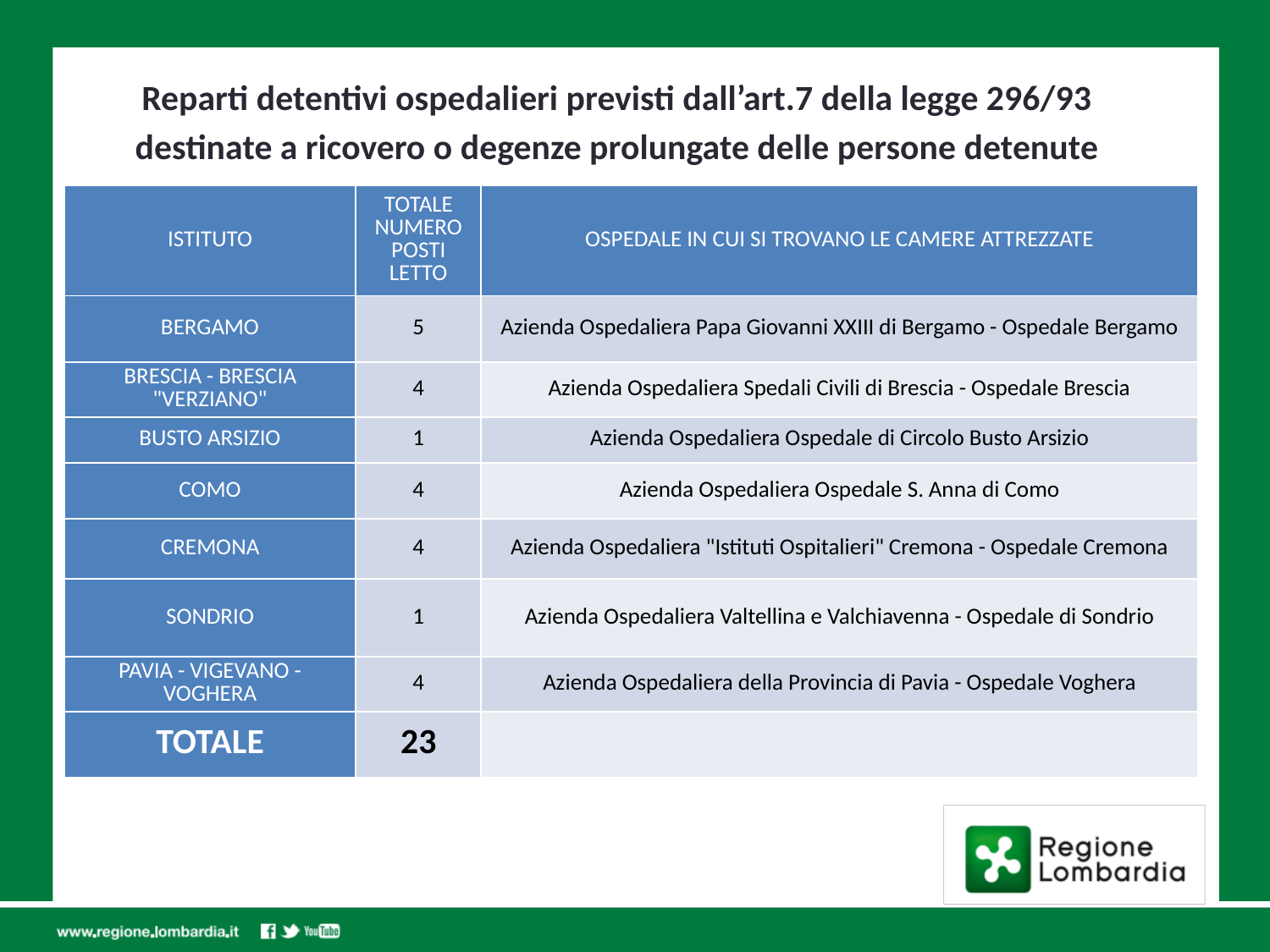

Reparti detentivi ospedalieri previsti dall’art.7 della legge 296/93 destinate a ricovero o degenze prolungate delle persone detenute
| ISTITUTO | TOTALE NUMERO POSTI LETTO | OSPEDALE IN CUI SI TROVANO LE CAMERE ATTREZZATE |
| --- | --- | --- |
| BERGAMO | 5 | Azienda Ospedaliera Papa Giovanni XXIII di Bergamo - Ospedale Bergamo |
| BRESCIA - BRESCIA "VERZIANO" | 4 | Azienda Ospedaliera Spedali Civili di Brescia - Ospedale Brescia |
| BUSTO ARSIZIO | 1 | Azienda Ospedaliera Ospedale di Circolo Busto Arsizio |
| COMO | 4 | Azienda Ospedaliera Ospedale S. Anna di Como |
| CREMONA | 4 | Azienda Ospedaliera "Istituti Ospitalieri" Cremona - Ospedale Cremona |
| SONDRIO | 1 | Azienda Ospedaliera Valtellina e Valchiavenna - Ospedale di Sondrio |
| PAVIA - VIGEVANO -VOGHERA | 4 | Azienda Ospedaliera della Provincia di Pavia - Ospedale Voghera |
| TOTALE | 23 |  |